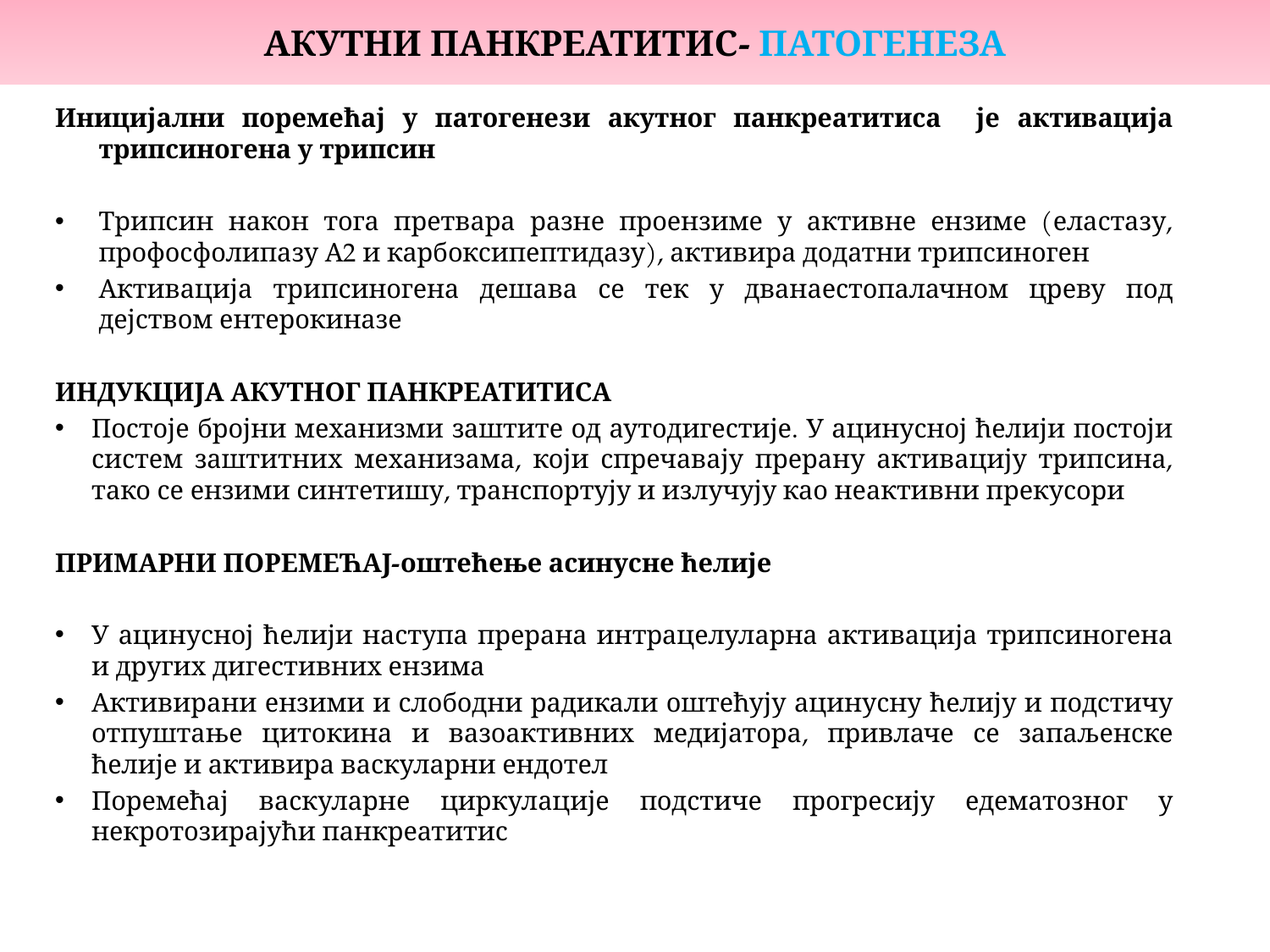

# АКУТНИ ПАНКРЕАТИТИС- ПАТОГЕНЕЗА
Иницијални поремећај у патогенези акутног панкреатитиса  је активација трипсиногена у трипсин

Трипсин након тога претвара разне проензиме у активне ензиме (еластазу, профосфолипазу А2 и карбоксипептидазу), активира додатни трипсиноген
Активација трипсиногена дешава се тек у дванаестопалачном цреву под дејством ентерокиназе

ИНДУКЦИЈА АКУТНОГ ПАНКРЕАТИТИСА
Постоје бројни механизми заштите од аутодигестије. У ацинусној ћелији постоји систем заштитних механизама, који спречавају прерану активацију трипсина, тако се ензими синтетишу, транспортују и излучују као неактивни прекусори

ПРИМАРНИ ПОРЕМЕЋАЈ-оштећење асинусне ћелије

У ацинусној ћелији наступа прерана интрацелуларна активација трипсиногена и других дигестивних ензима
Активирани ензими и слободни радикали оштећују ацинусну ћелију и подстичу отпуштање цитокина и вазоактивних медијатора, привлаче се запаљенске ћелије и активира васкуларни ендотел
Поремећај васкуларне циркулације подстиче прогресију едематозног у некротозирајући панкреатитис